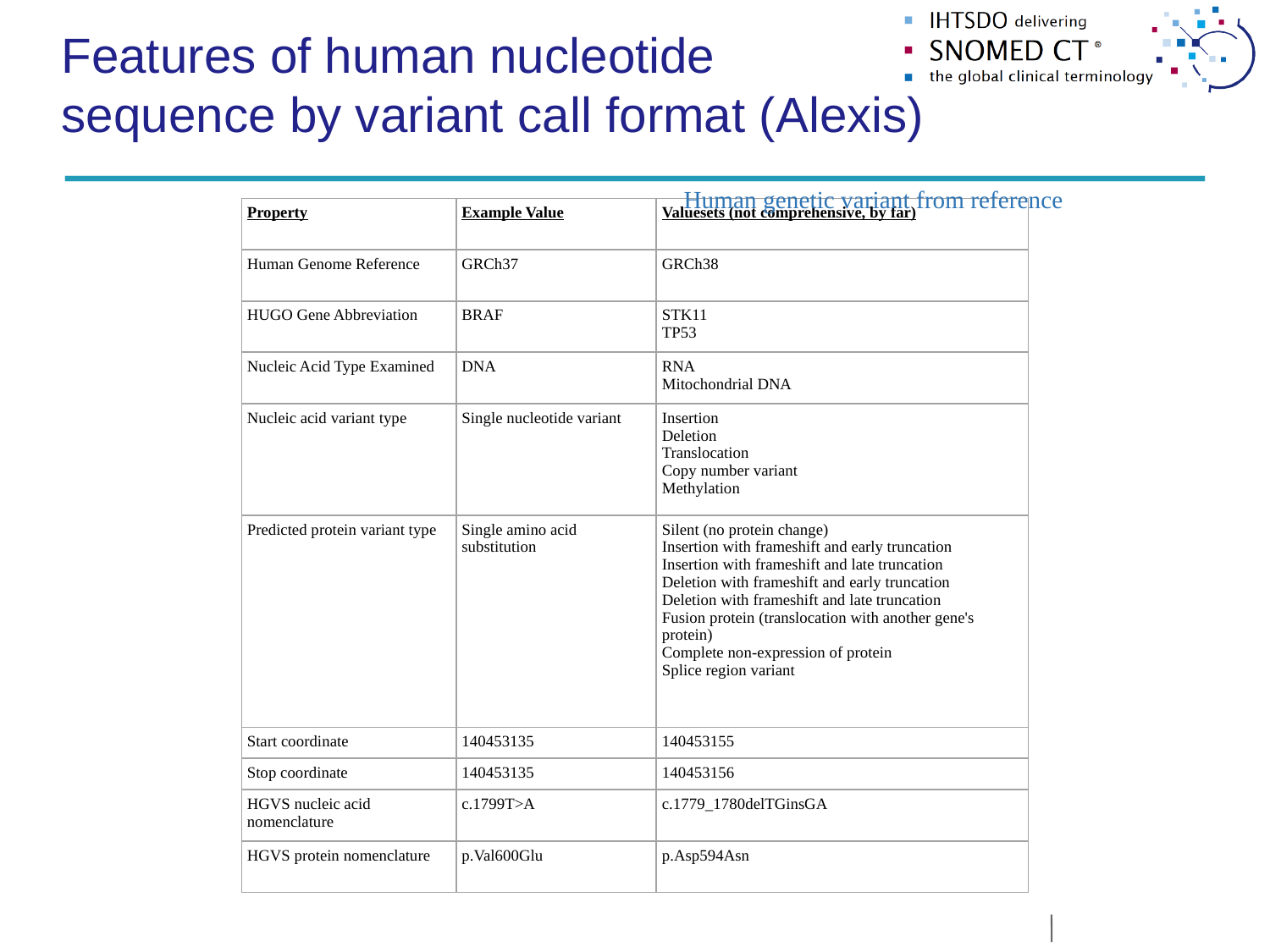

# Features of human nucleotide sequence by variant call format (Alexis)
| Property | Example Value | Valuesets (not comprehensive, by far) |
| --- | --- | --- |
| Human Genome Reference | GRCh37 | GRCh38 |
| HUGO Gene Abbreviation | BRAF | STK11 TP53 |
| Nucleic Acid Type Examined | DNA | RNA Mitochondrial DNA |
| Nucleic acid variant type | Single nucleotide variant | Insertion Deletion Translocation Copy number variant Methylation |
| Predicted protein variant type | Single amino acid substitution | Silent (no protein change) Insertion with frameshift and early truncation Insertion with frameshift and late truncation Deletion with frameshift and early truncation Deletion with frameshift and late truncation Fusion protein (translocation with another gene's protein) Complete non-expression of protein Splice region variant |
| Start coordinate | 140453135 | 140453155 |
| Stop coordinate | 140453135 | 140453156 |
| HGVS nucleic acid nomenclature | c.1799T>A | c.1779\_1780delTGinsGA |
| HGVS protein nomenclature | p.Val600Glu | p.Asp594Asn |
Human genetic variant from reference